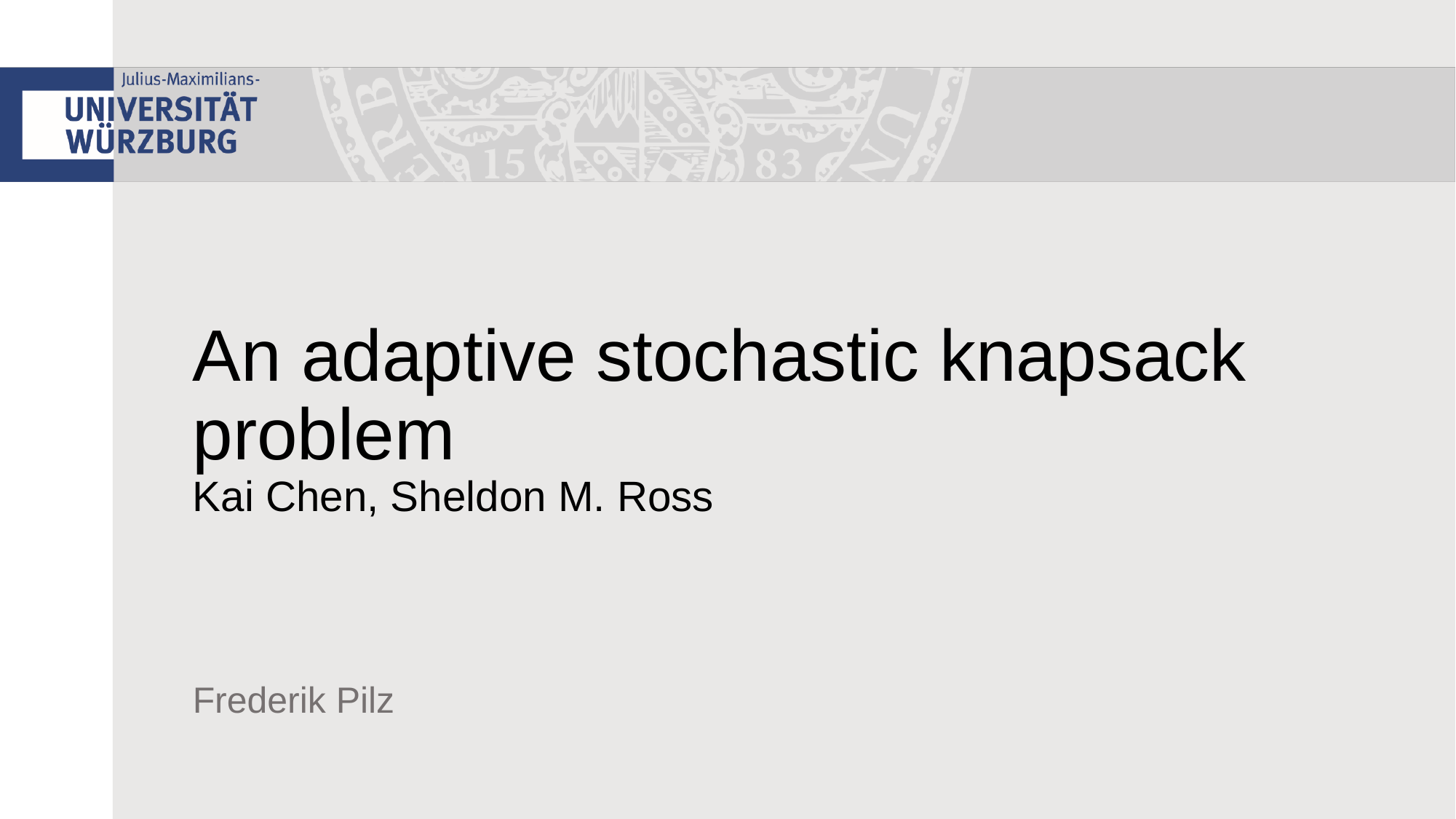

# An adaptive stochastic knapsack problem Kai Chen, Sheldon M. Ross
Frederik Pilz